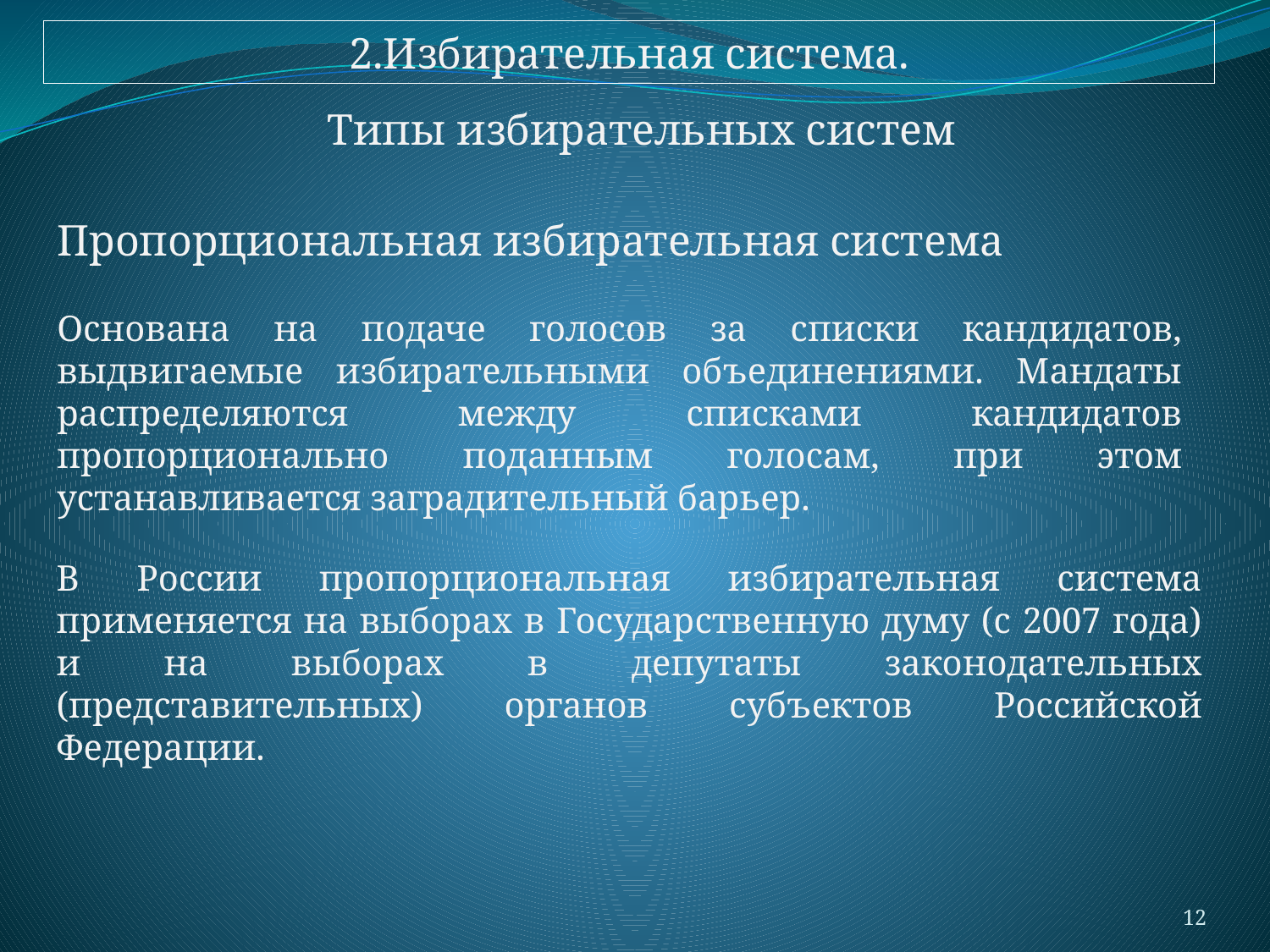

2.Избирательная система.
Типы избирательных систем

Пропорциональная избирательная система

Основана на подаче голосов за списки кандидатов, выдвигаемые избирательными объединениями. Мандаты распределяются между списками кандидатов пропорционально поданным голосам, при этом устанавливается заградительный барьер.
В России пропорциональная избирательная система применяется на выборах в Государственную думу (с 2007 года) и на выборах в депутаты законодательных (представительных) органов субъектов Российской Федерации.
12